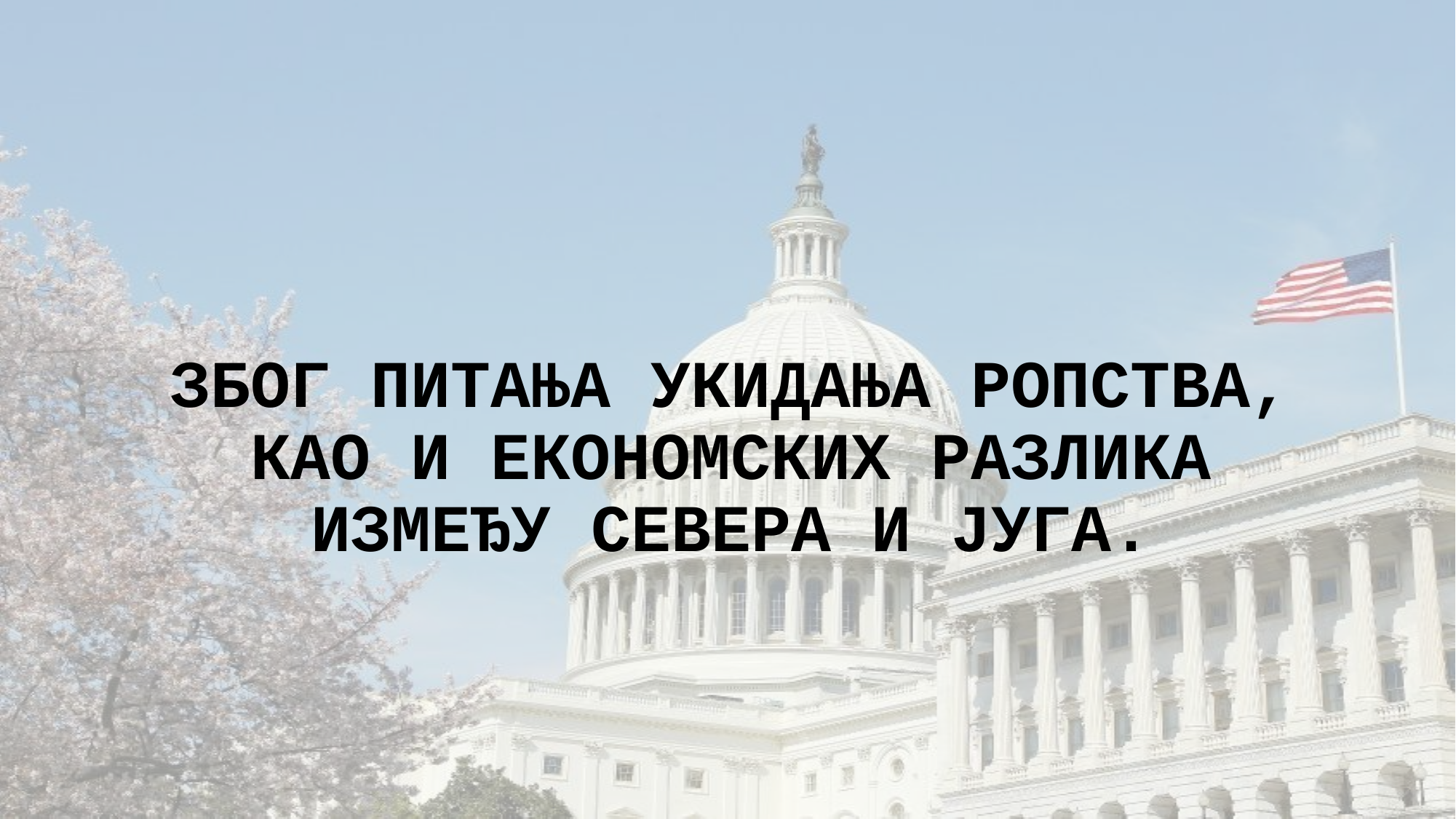

# ЗБОГ ПИТАЊА УКИДАЊА РОПСТВА, КАО И ЕКОНОМСКИХ РАЗЛИКА ИЗМЕЂУ СЕВЕРА И ЈУГА.